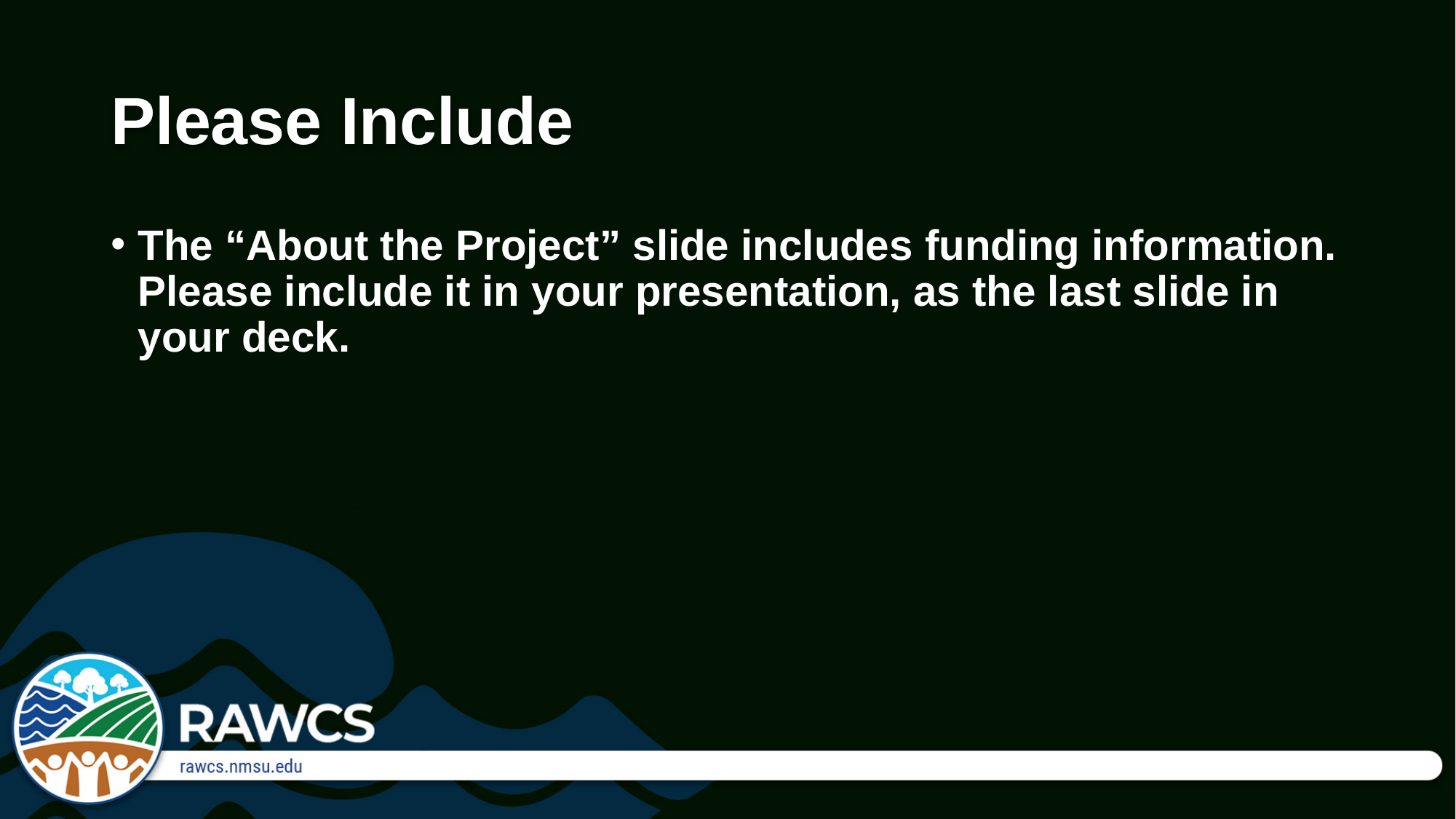

# Please Include
The “About the Project” slide includes funding information. Please include it in your presentation, as the last slide in your deck.